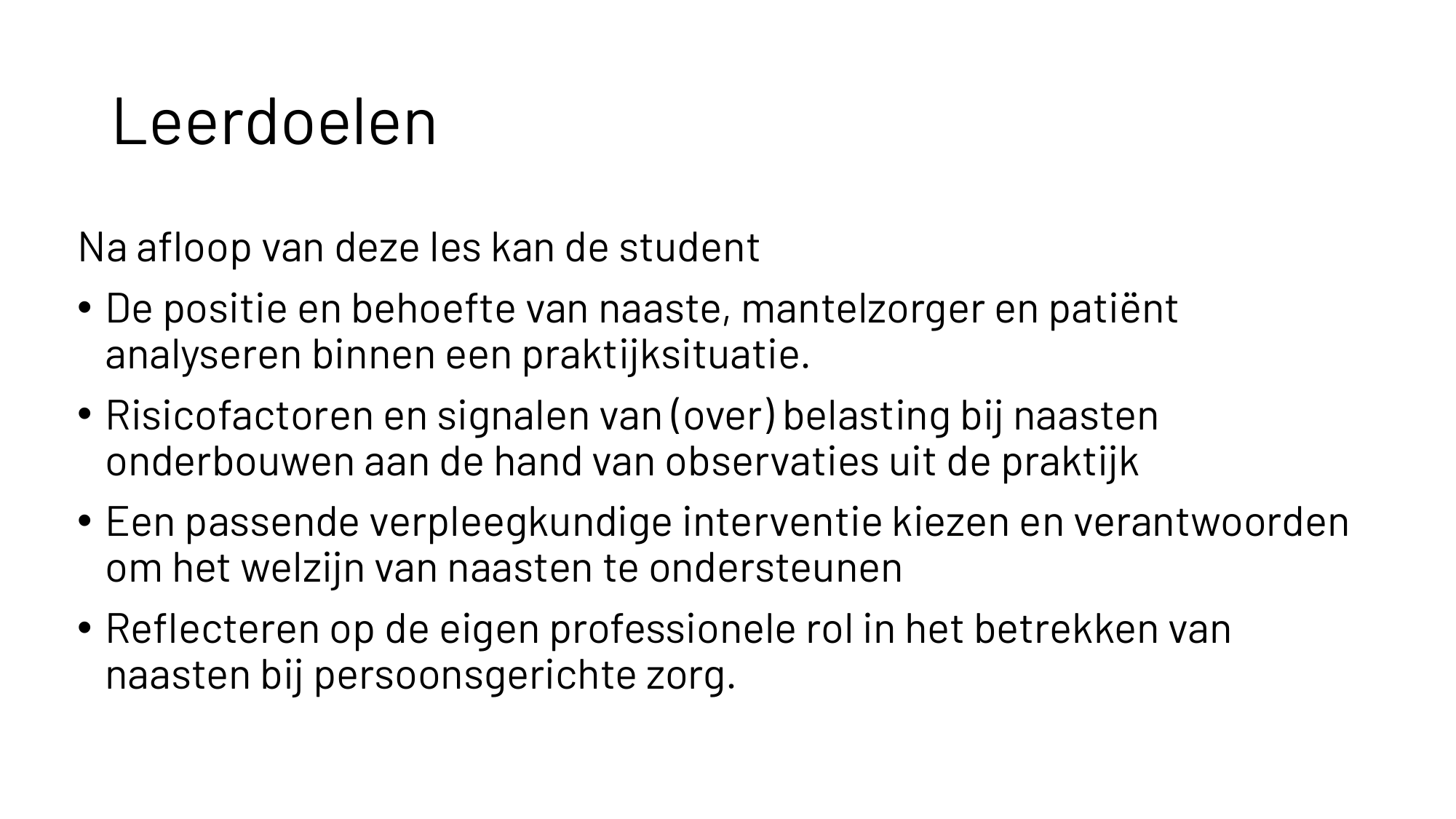

# Leerdoelen
Na afloop van deze les kan de student
De positie en behoefte van naaste, mantelzorger en patiënt analyseren binnen een praktijksituatie.
Risicofactoren en signalen van (over) belasting bij naasten onderbouwen aan de hand van observaties uit de praktijk
Een passende verpleegkundige interventie kiezen en verantwoorden om het welzijn van naasten te ondersteunen
Reflecteren op de eigen professionele rol in het betrekken van naasten bij persoonsgerichte zorg.